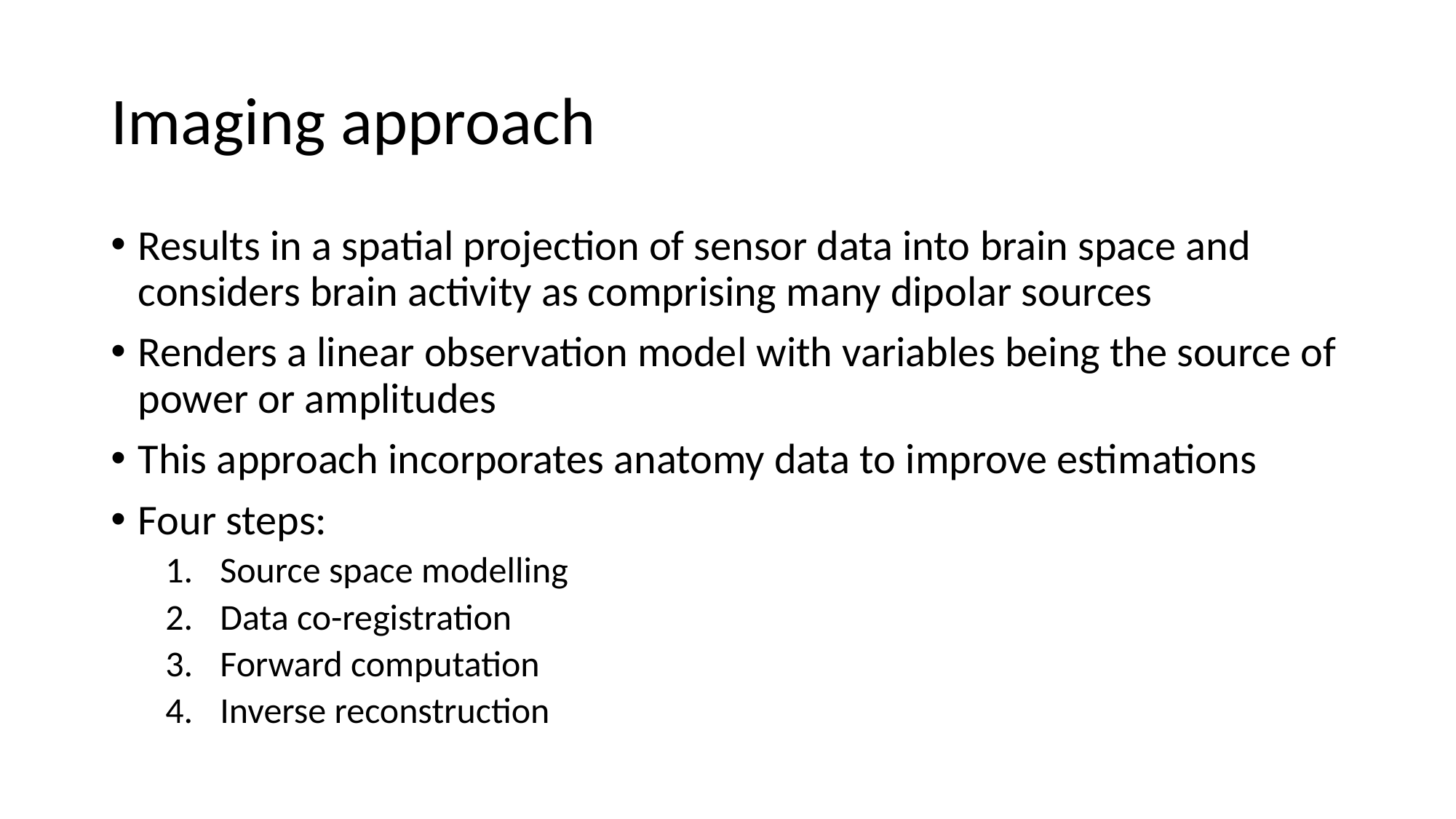

# Imaging approach
Results in a spatial projection of sensor data into brain space and considers brain activity as comprising many dipolar sources
Renders a linear observation model with variables being the source of power or amplitudes
This approach incorporates anatomy data to improve estimations
Four steps:
Source space modelling
Data co-registration
Forward computation
Inverse reconstruction